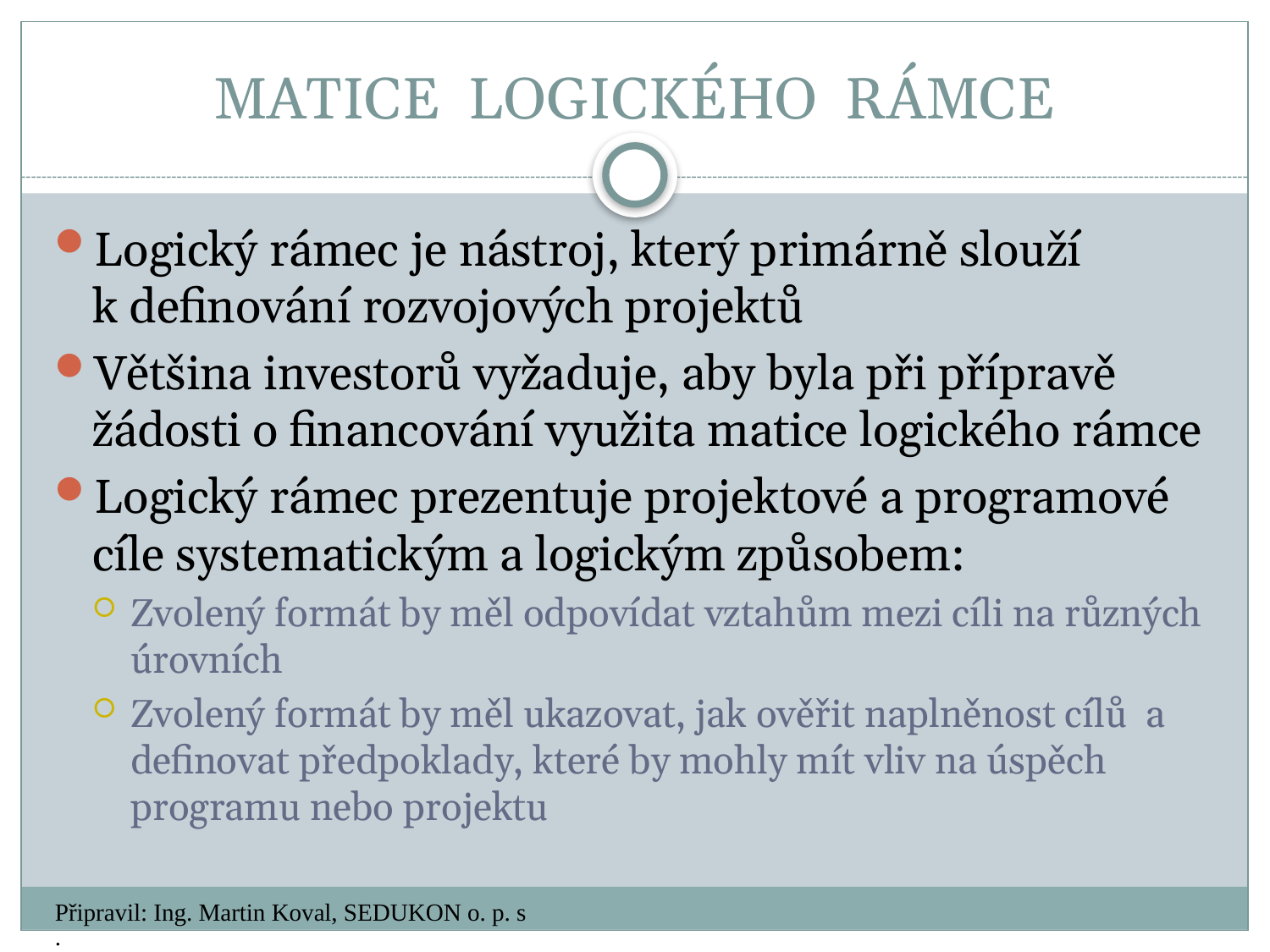

# MATICE  LOGICKÉHO  RÁMCE
Logický rámec je nástroj, který primárně slouží k definování rozvojových projektů
Většina investorů vyžaduje, aby byla při přípravě žádosti o financování využita matice logického rámce
Logický rámec prezentuje projektové a programové cíle systematickým a logickým způsobem:
Zvolený formát by měl odpovídat vztahům mezi cíli na různých úrovních
Zvolený formát by měl ukazovat, jak ověřit naplněnost cílů  a definovat předpoklady, které by mohly mít vliv na úspěch programu nebo projektu

Připravil: Ing. Martin Koval, SEDUKON o. p. s.